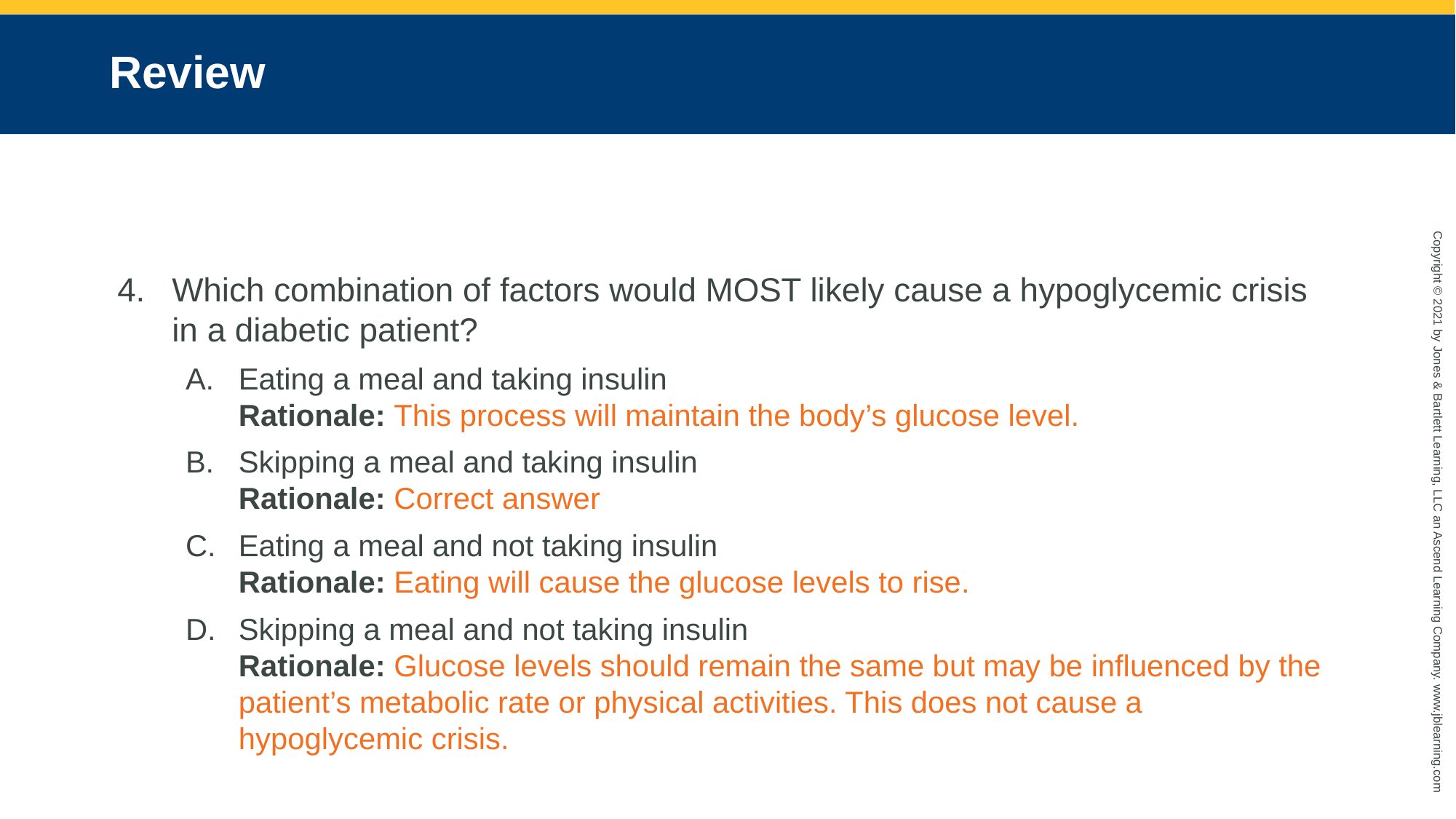

# Review
Which combination of factors would MOST likely cause a hypoglycemic crisis in a diabetic patient?
Eating a meal and taking insulin
Rationale: This process will maintain the body’s glucose level.
Skipping a meal and taking insulin
Rationale: Correct answer
Eating a meal and not taking insulin
Rationale: Eating will cause the glucose levels to rise.
Skipping a meal and not taking insulin
Rationale: Glucose levels should remain the same but may be influenced by the patient’s metabolic rate or physical activities. This does not cause a hypoglycemic crisis.